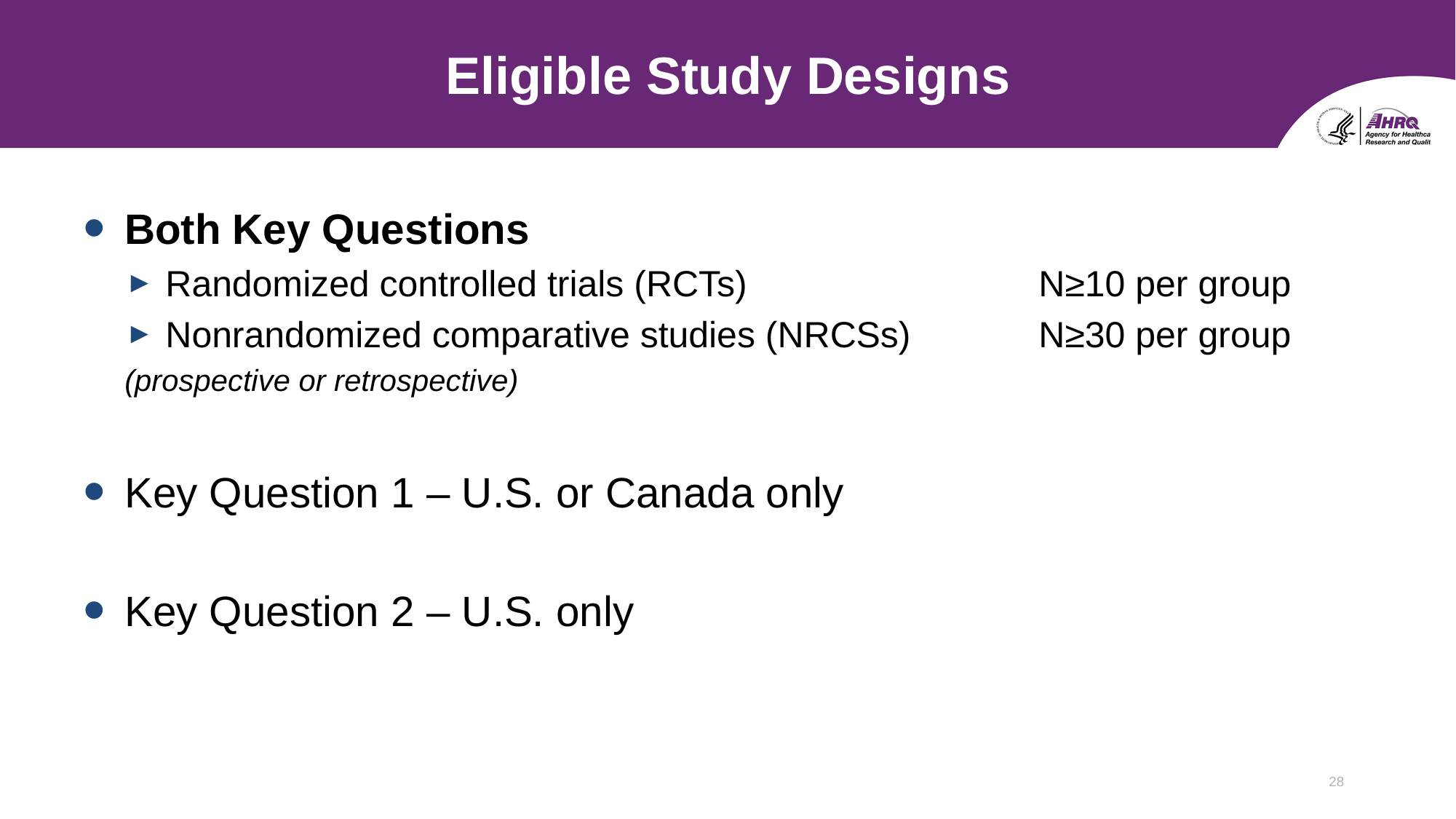

# Eligible Study Designs
Both Key Questions
Randomized controlled trials (RCTs)			N≥10 per group
Nonrandomized comparative studies (NRCSs)		N≥30 per group
(prospective or retrospective)

Key Question 1 – U.S. or Canada only

Key Question 2 – U.S. only

28